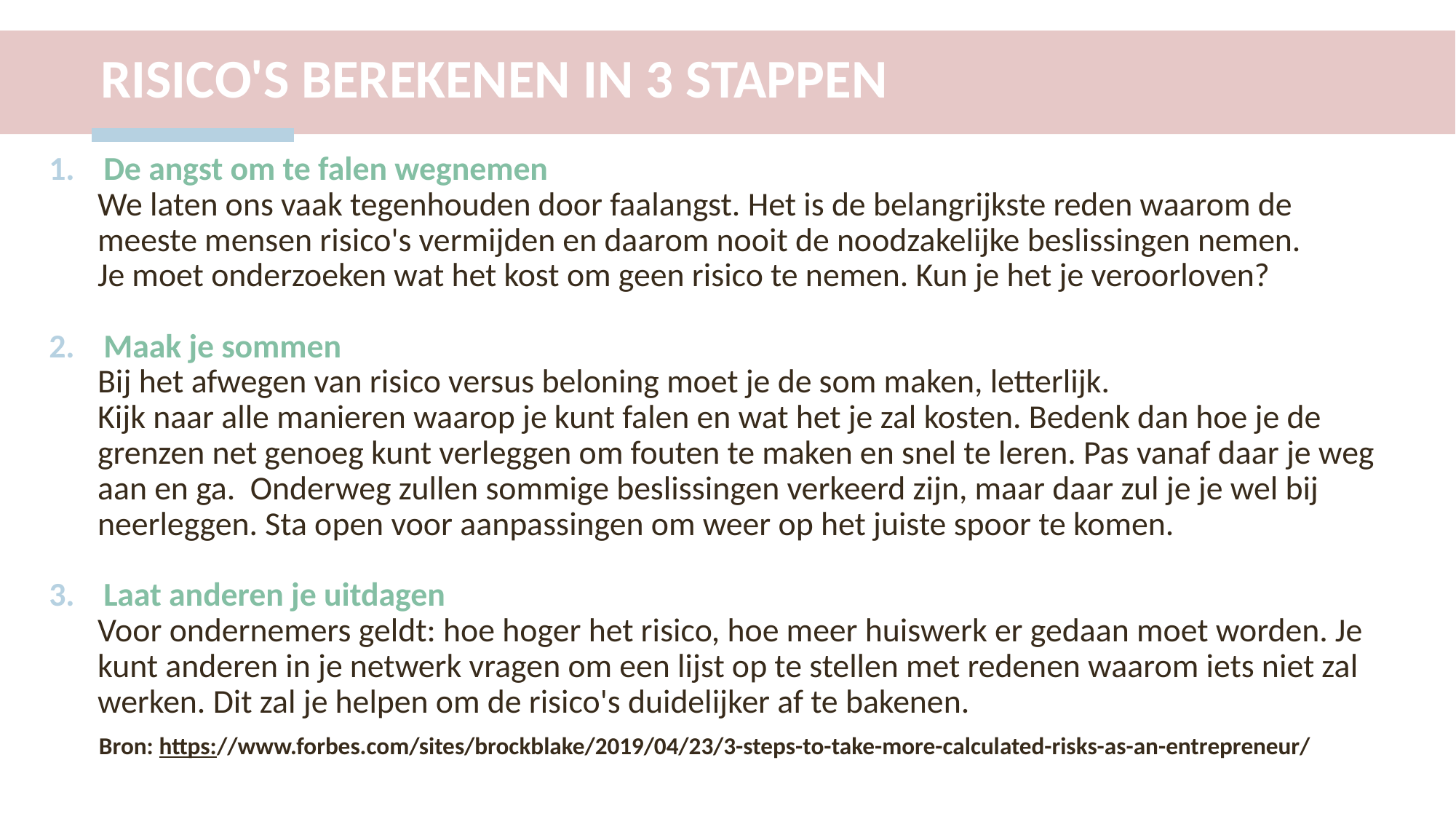

RISICO'S BEREKENEN IN 3 STAPPEN

De angst om te falen wegnemen
We laten ons vaak tegenhouden door faalangst. Het is de belangrijkste reden waarom de meeste mensen risico's vermijden en daarom nooit de noodzakelijke beslissingen nemen.
Je moet onderzoeken wat het kost om geen risico te nemen. Kun je het je veroorloven?

Maak je sommen
Bij het afwegen van risico versus beloning moet je de som maken, letterlijk.
Kijk naar alle manieren waarop je kunt falen en wat het je zal kosten. Bedenk dan hoe je de grenzen net genoeg kunt verleggen om fouten te maken en snel te leren. Pas vanaf daar je weg aan en ga.  Onderweg zullen sommige beslissingen verkeerd zijn, maar daar zul je je wel bij neerleggen. Sta open voor aanpassingen om weer op het juiste spoor te komen.

Laat anderen je uitdagen
Voor ondernemers geldt: hoe hoger het risico, hoe meer huiswerk er gedaan moet worden. Je kunt anderen in je netwerk vragen om een lijst op te stellen met redenen waarom iets niet zal werken. Dit zal je helpen om de risico's duidelijker af te bakenen.

Bron: https://www.forbes.com/sites/brockblake/2019/04/23/3-steps-to-take-more-calculated-risks-as-an-entrepreneur/